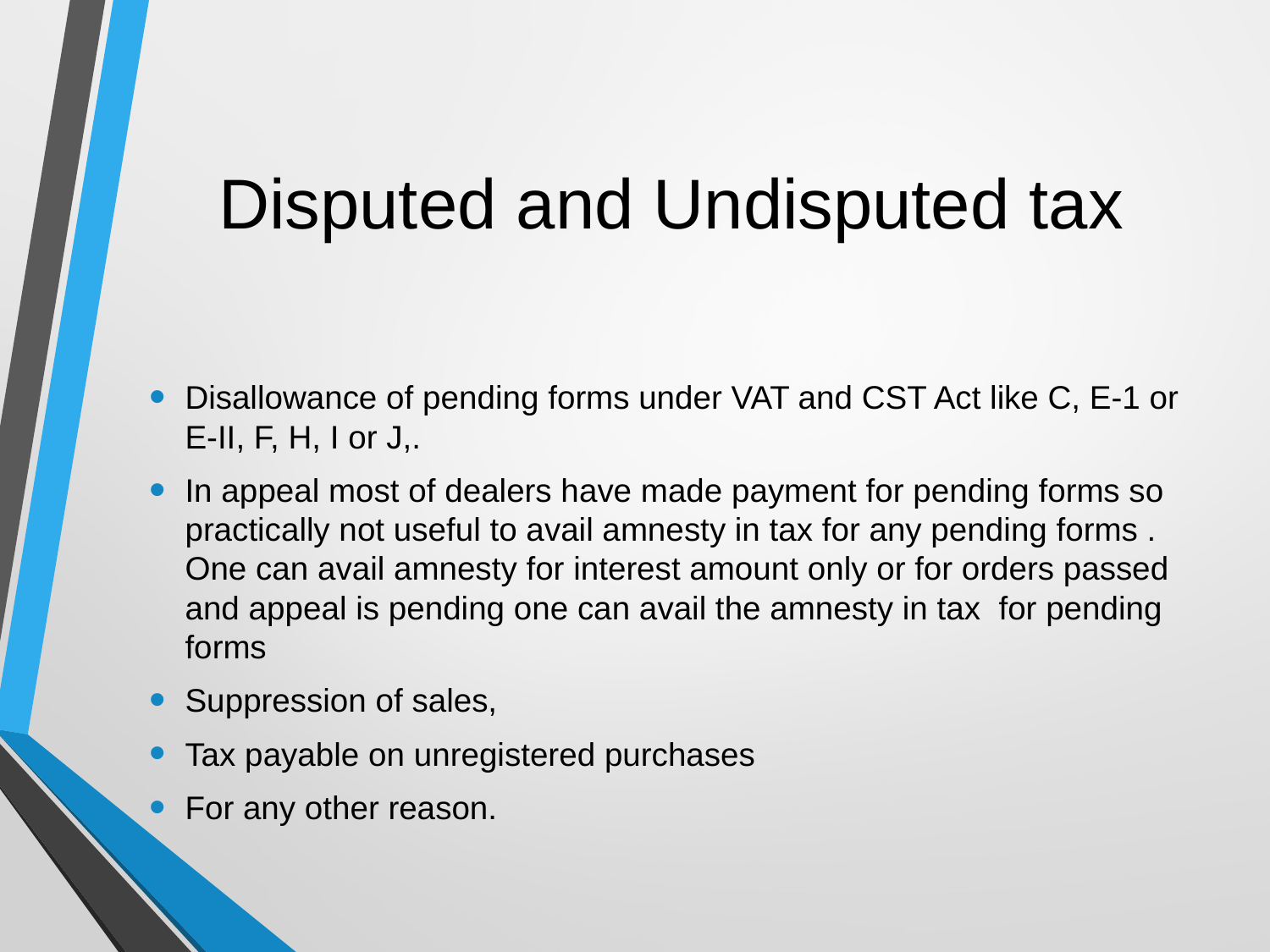

# Disputed and Undisputed tax
Disallowance of pending forms under VAT and CST Act like C, E-1 or E-II, F, H, I or J,.
In appeal most of dealers have made payment for pending forms so practically not useful to avail amnesty in tax for any pending forms . One can avail amnesty for interest amount only or for orders passed and appeal is pending one can avail the amnesty in tax  for pending forms
Suppression of sales,
Tax payable on unregistered purchases
For any other reason.